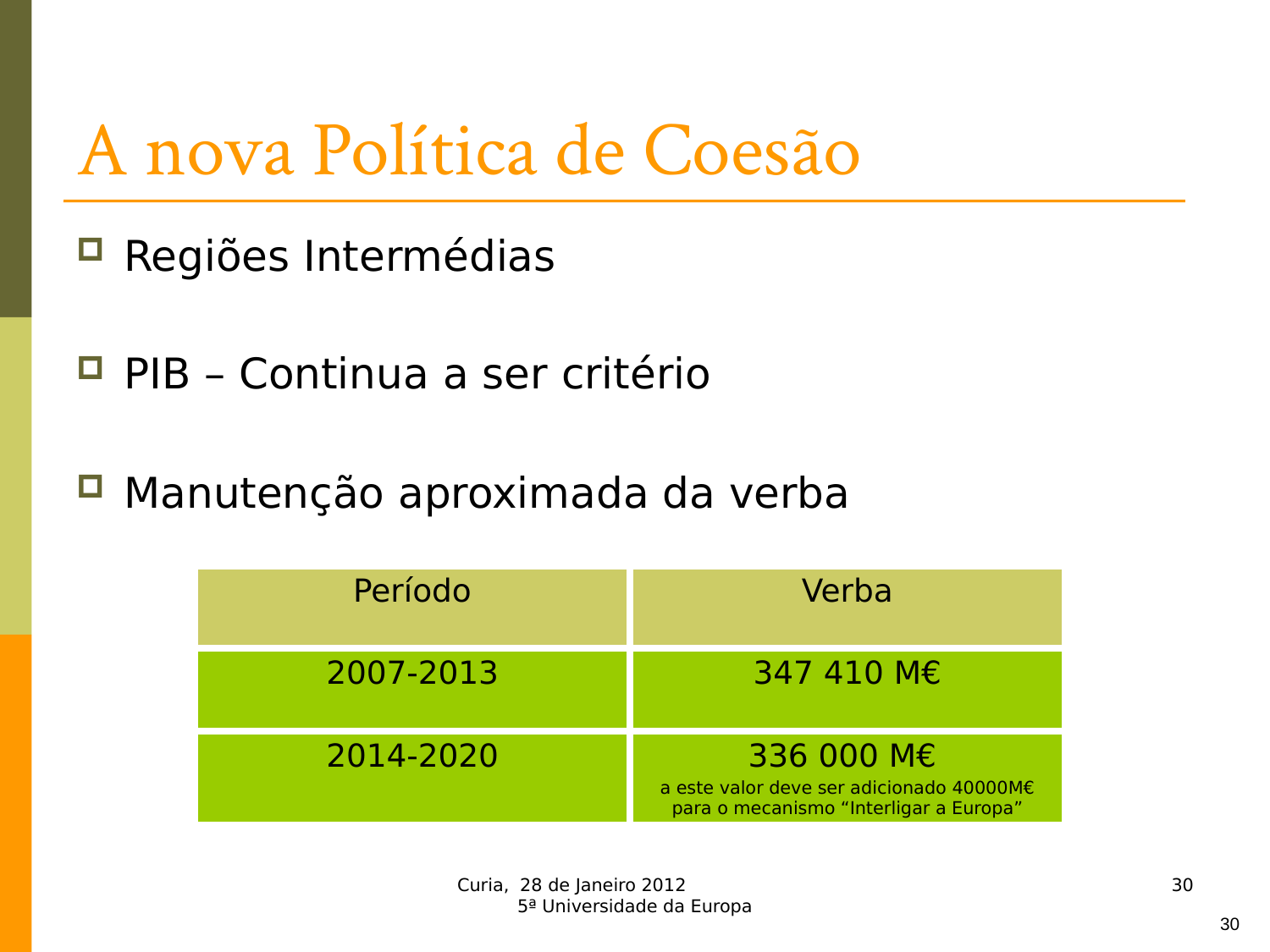

# A nova Política de Coesão
Regiões Intermédias

PIB – Continua a ser critério

Manutenção aproximada da verba

| Período | Verba |
| --- | --- |
| 2007-2013 | 347 410 M€ |
| 2014-2020 | 336 000 M€ a este valor deve ser adicionado 40000M€ para o mecanismo “Interligar a Europa” |
Curia,  28 de Janeiro 2012                        5ª Universidade da Europa
30
30